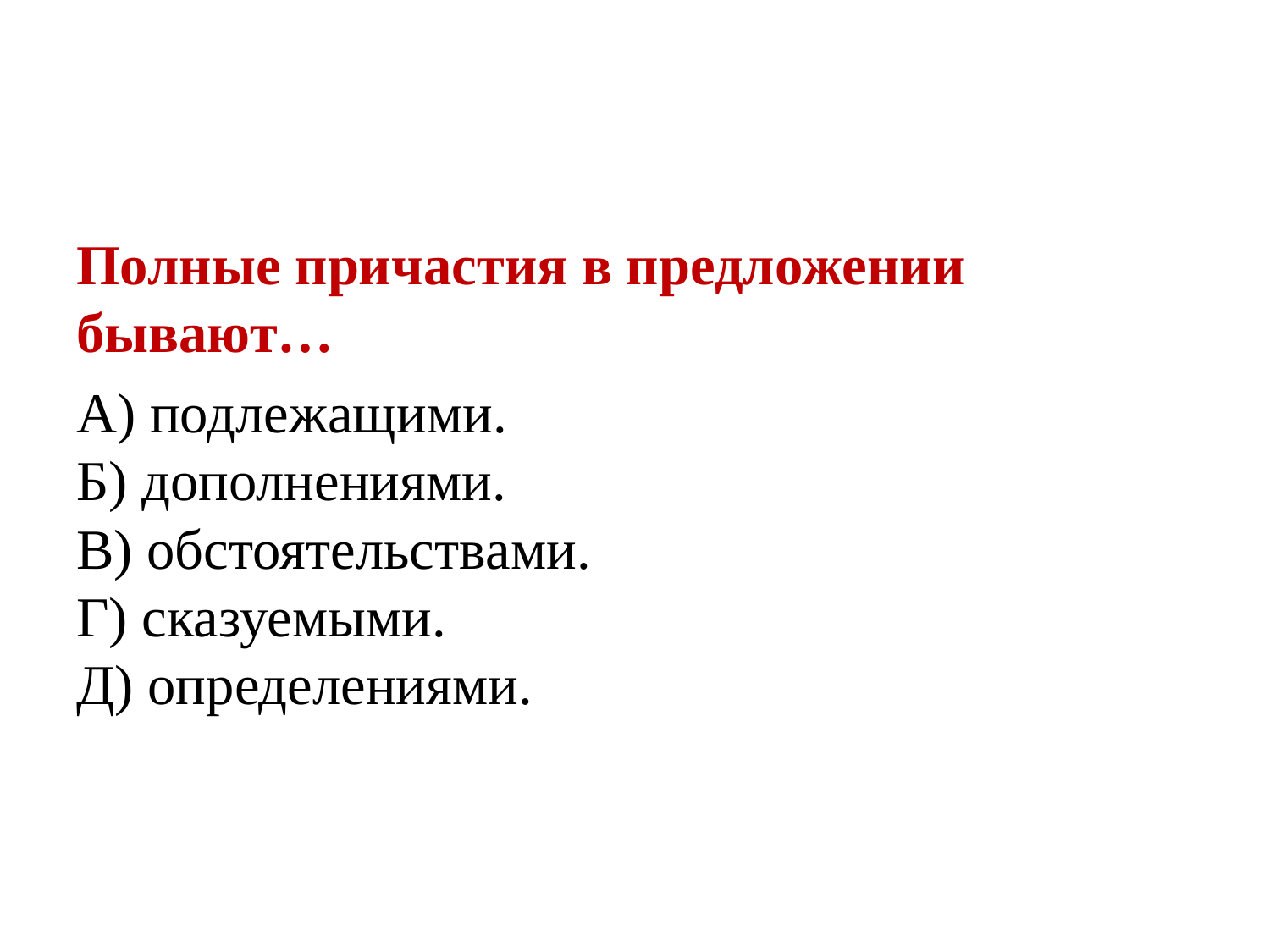

# Полные причастия в предложении бывают…
Полные причастия в предложении бывают…
А) подлежащими. 
Б) дополнениями. 
В) обстоятельствами. 
Г) сказуемыми. 
Д) определениями.